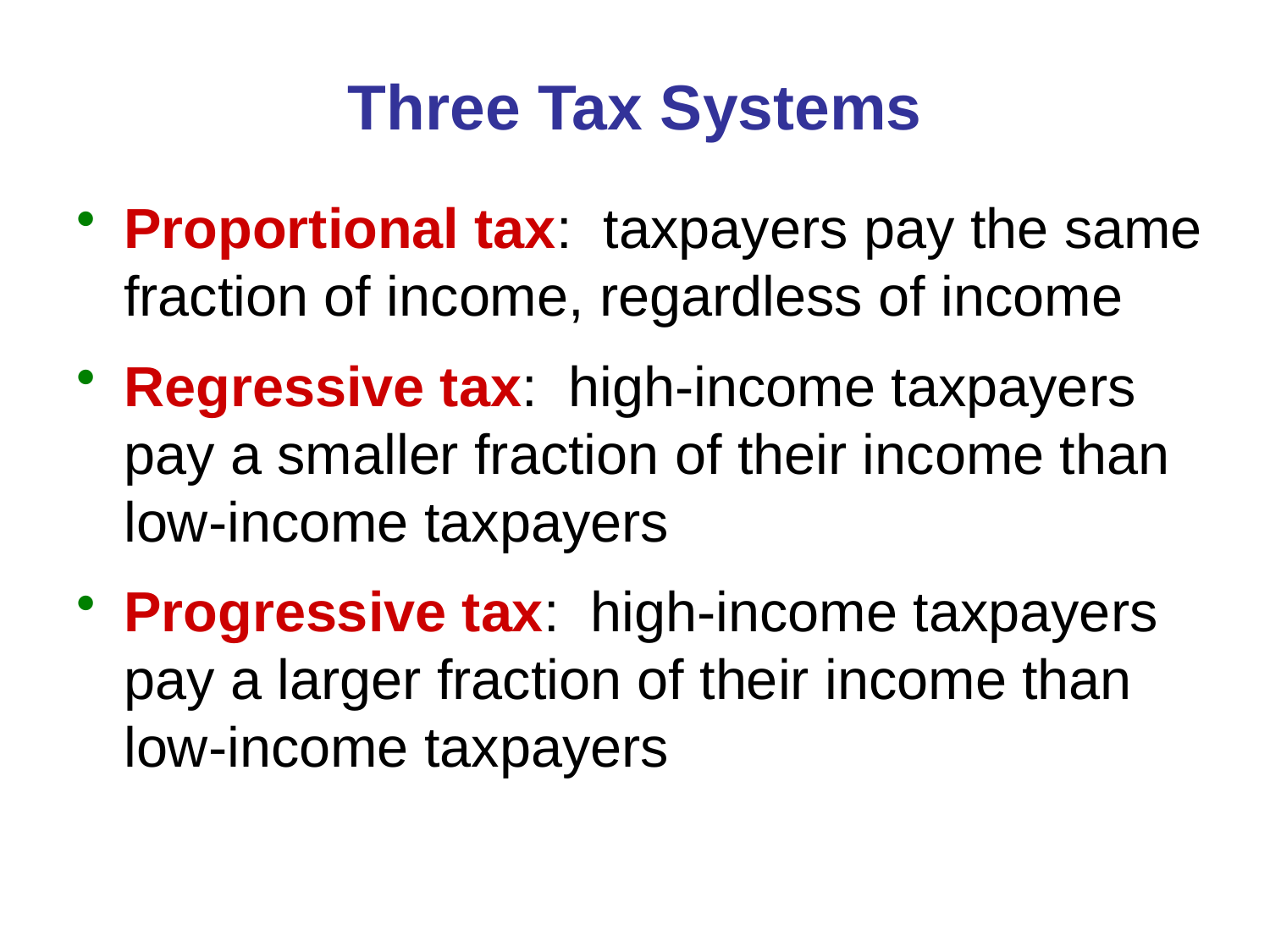

0
# Three Tax Systems
Proportional tax:  taxpayers pay the same fraction of income, regardless of income
Regressive tax:  high-income taxpayers pay a smaller fraction of their income than low-income taxpayers
Progressive tax:  high-income taxpayers pay a larger fraction of their income than low-income taxpayers